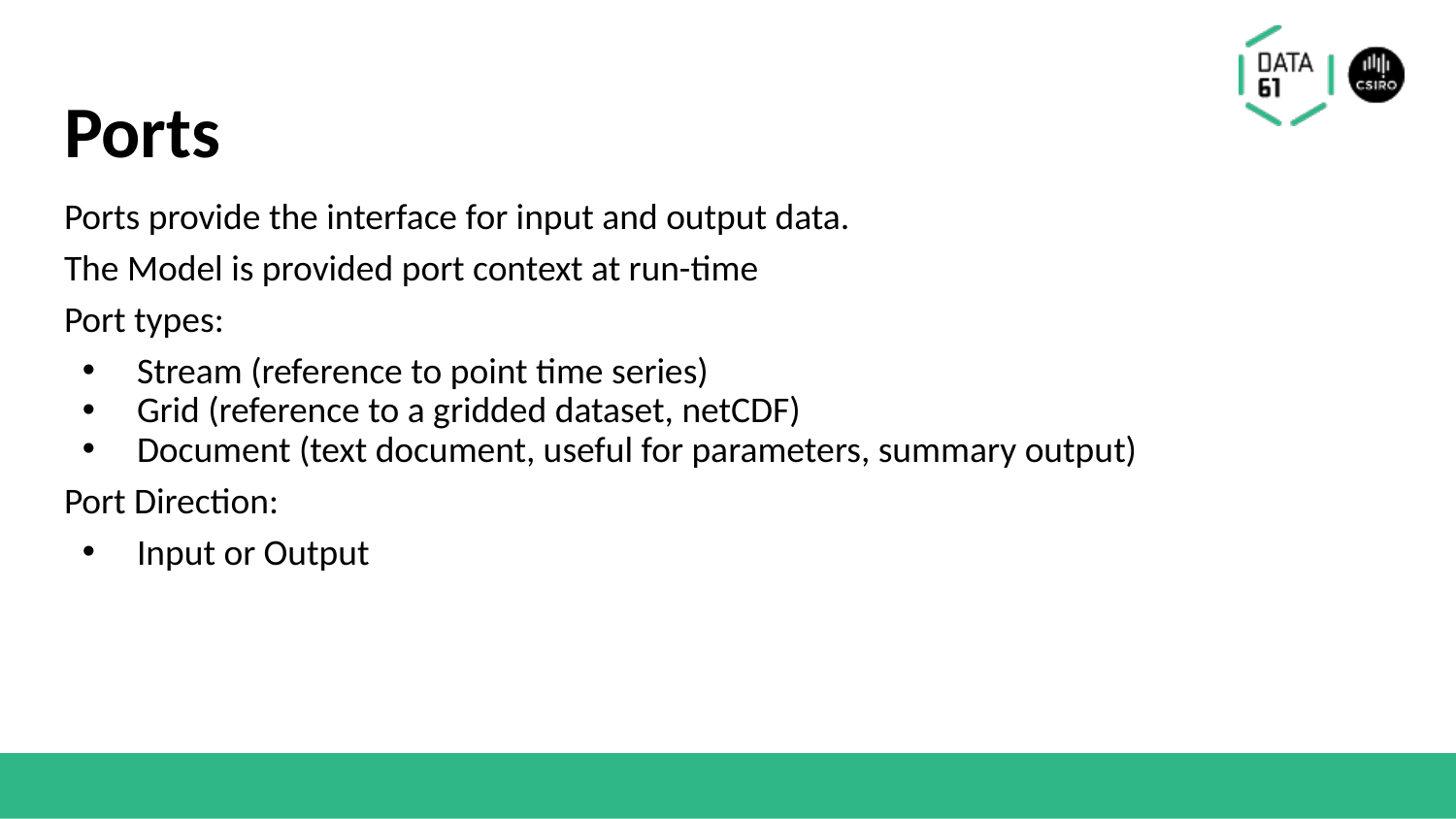

# Ports
Ports provide the interface for input and output data.
The Model is provided port context at run-time
Port types:
Stream (reference to point time series)
Grid (reference to a gridded dataset, netCDF)
Document (text document, useful for parameters, summary output)
Port Direction:
Input or Output